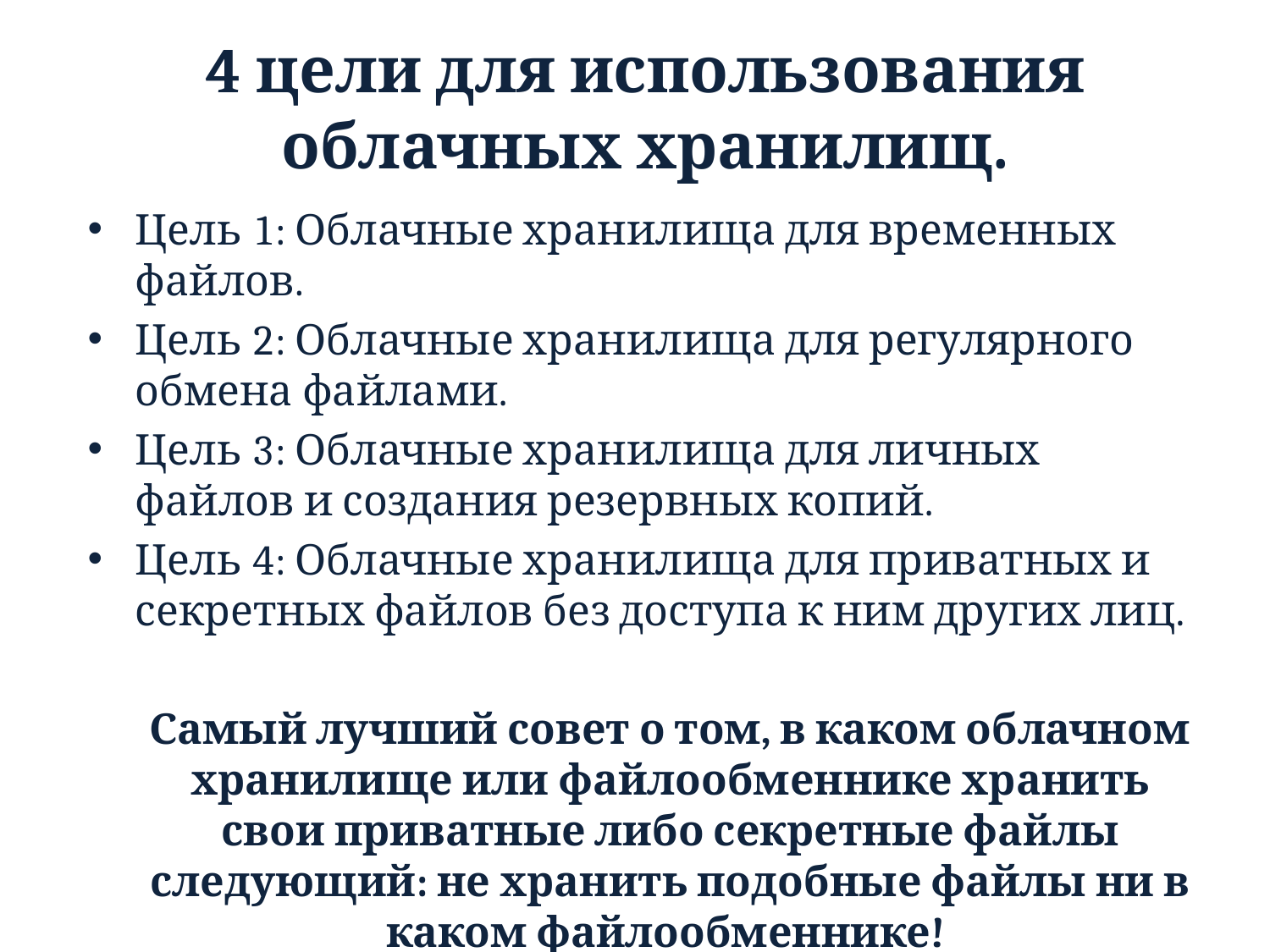

# 4 цели для использования облачных хранилищ.
Цель 1: Облачные хранилища для временных файлов.
Цель 2: Облачные хранилища для регулярного обмена файлами.
Цель 3: Облачные хранилища для личных файлов и создания резервных копий.
Цель 4: Облачные хранилища для приватных и секретных файлов без доступа к ним других лиц.

     Самый лучший совет о том, в каком облачном хранилище или файлообменнике хранить свои приватные либо секретные файлы следующий: не хранить подобные файлы ни в каком файлообменнике!